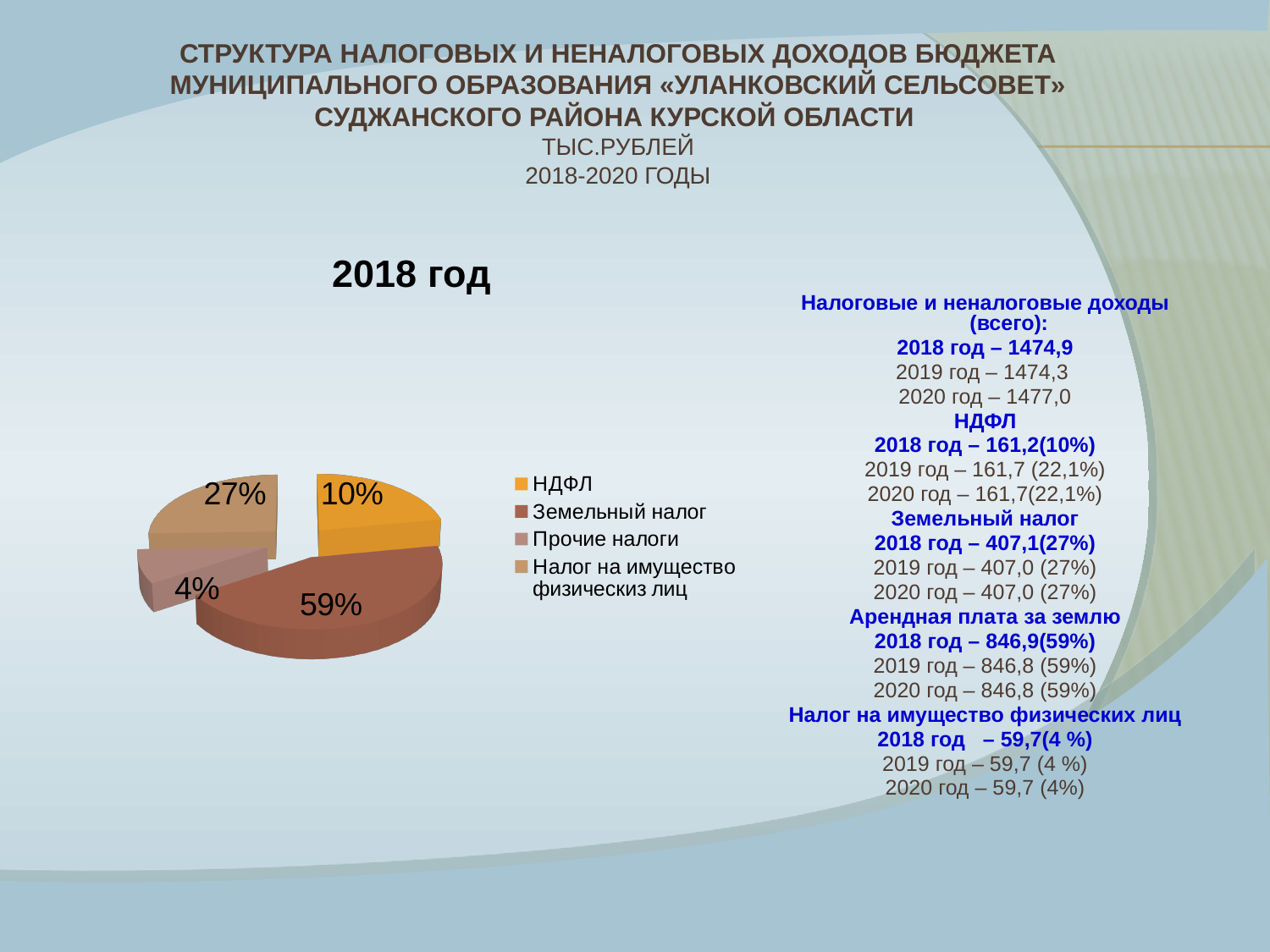

# Структура налоговых и неналоговых доходов бюджета муниципального образования «Уланковский сельсовет» Суджанского района Курской области тыс.рублей 2018-2020 годы

[unsupported chart]

Налоговые и неналоговые доходы (всего):
2018 год – 1474,9
2019 год – 1474,3
2020 год – 1477,0
НДФЛ
2018 год – 161,2(10%)
2019 год – 161,7 (22,1%)
2020 год – 161,7(22,1%)
Земельный налог
2018 год – 407,1(27%)
2019 год – 407,0 (27%)
2020 год – 407,0 (27%)
Арендная плата за землю
2018 год – 846,9(59%)
2019 год – 846,8 (59%)
2020 год – 846,8 (59%)
Налог на имущество физических лиц
2018 год   – 59,7(4 %)
2019 год – 59,7 (4 %)
2020 год – 59,7 (4%)